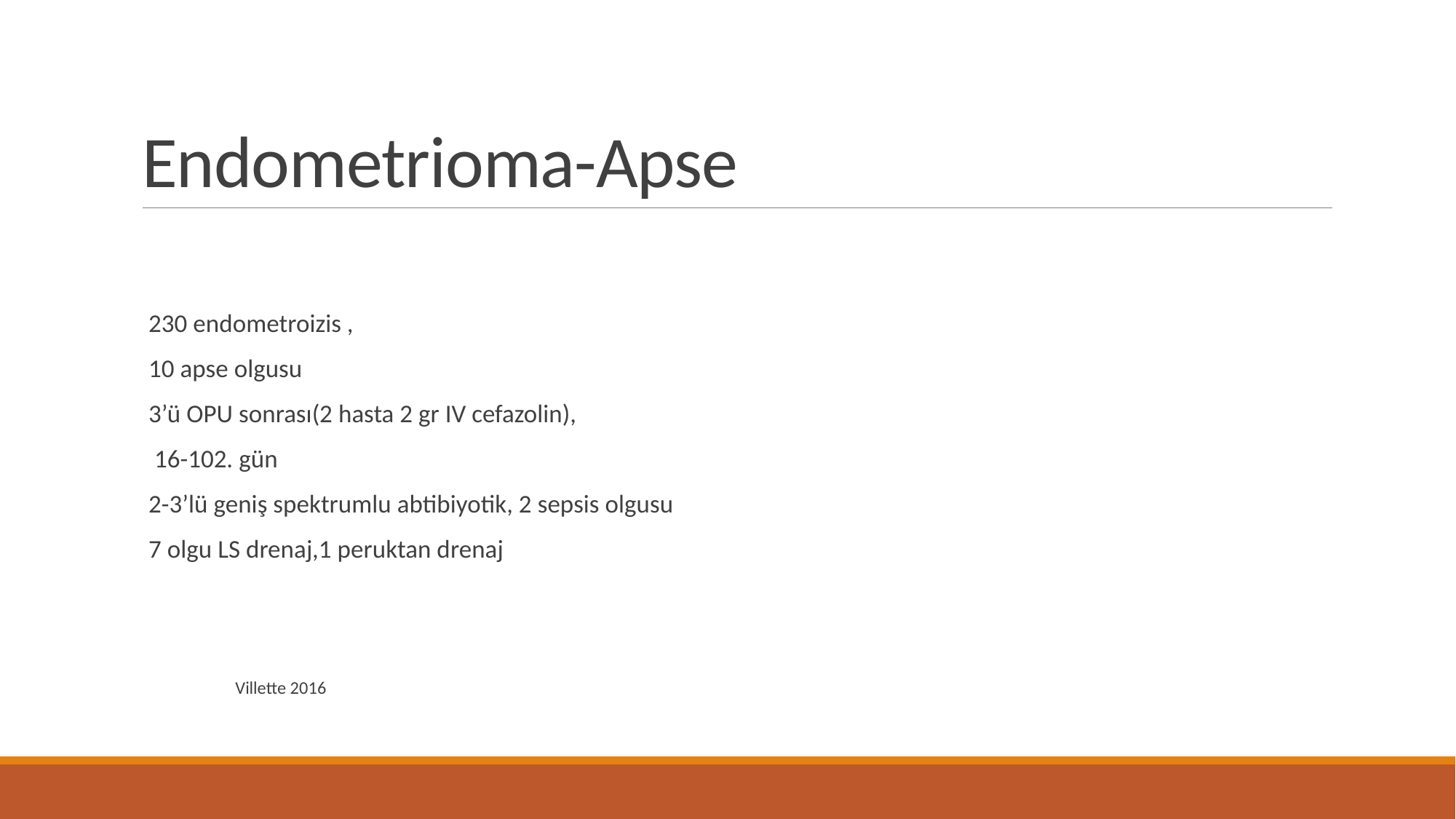

# Endometrioma-Apse
230 endometroizis ,
10 apse olgusu
3’ü OPU sonrası(2 hasta 2 gr IV cefazolin),
 16-102. gün
2-3’lü geniş spektrumlu abtibiyotik, 2 sepsis olgusu
7 olgu LS drenaj,1 peruktan drenaj

															 Villette 2016